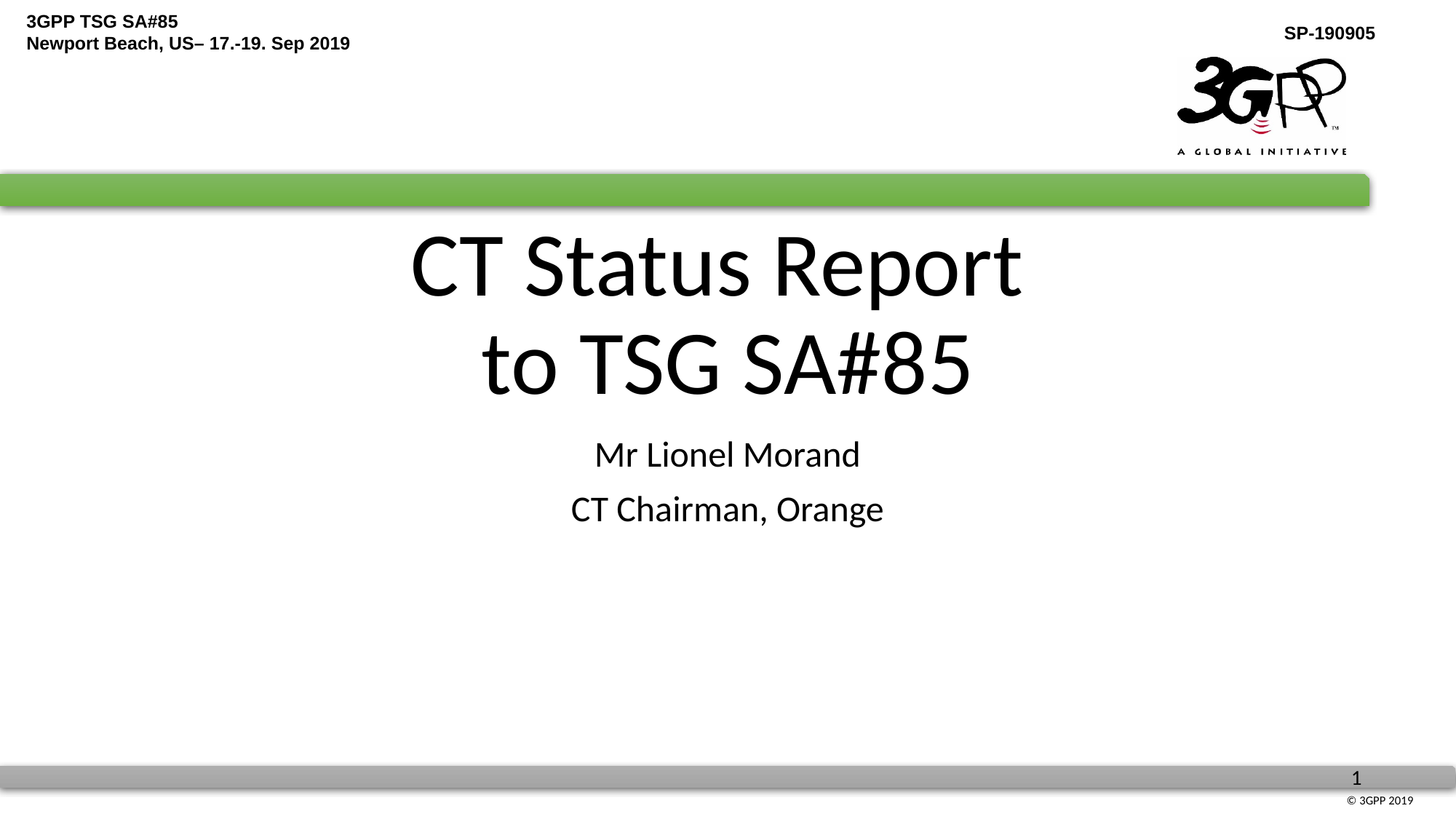

# CT Status Report to TSG SA#85
Mr Lionel Morand
CT Chairman, Orange